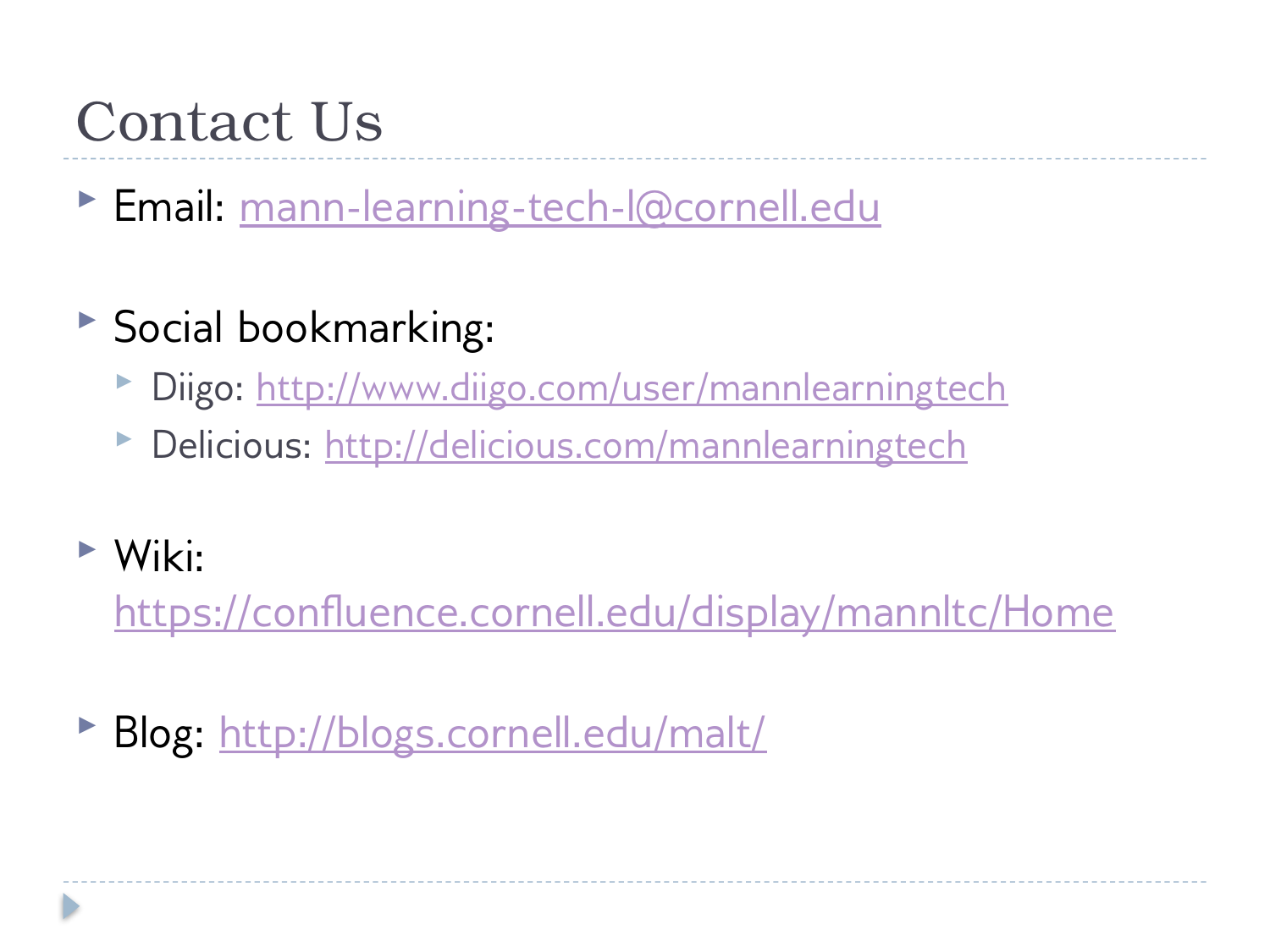

# Contact Us
Email: mann-learning-tech-l@cornell.edu
Social bookmarking:
Diigo: http://www.diigo.com/user/mannlearningtech
Delicious: http://delicious.com/mannlearningtech
Wiki: https://confluence.cornell.edu/display/mannltc/Home
Blog: http://blogs.cornell.edu/malt/